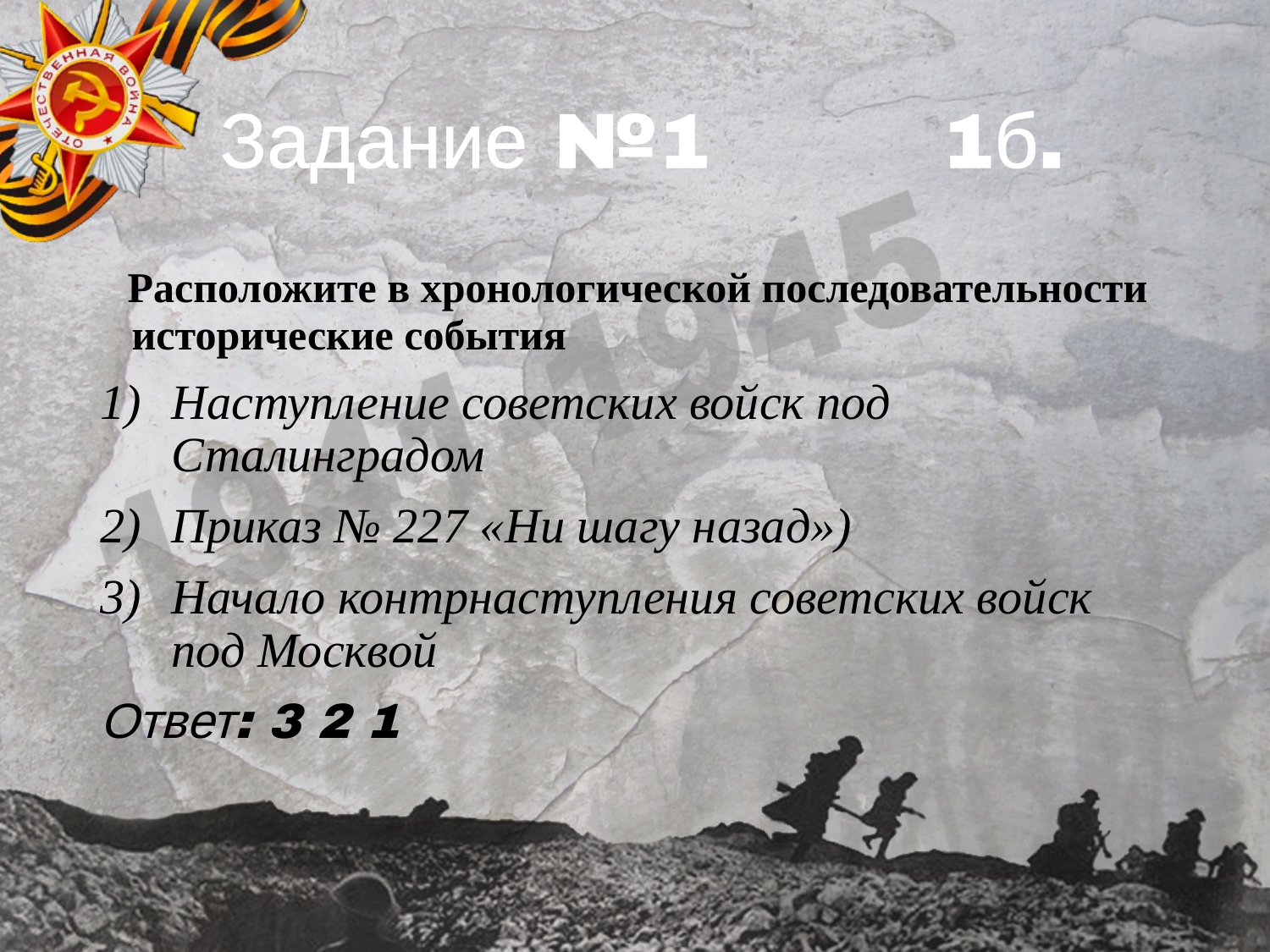

# Задание №1         1б.
  Расположите в хронологической последовательности исторические события
Наступление советских войск под Сталинградом
Приказ № 227 «Ни шагу назад»)
Начало контрнаступления советских войск под Москвой
Ответ: 3 2 1